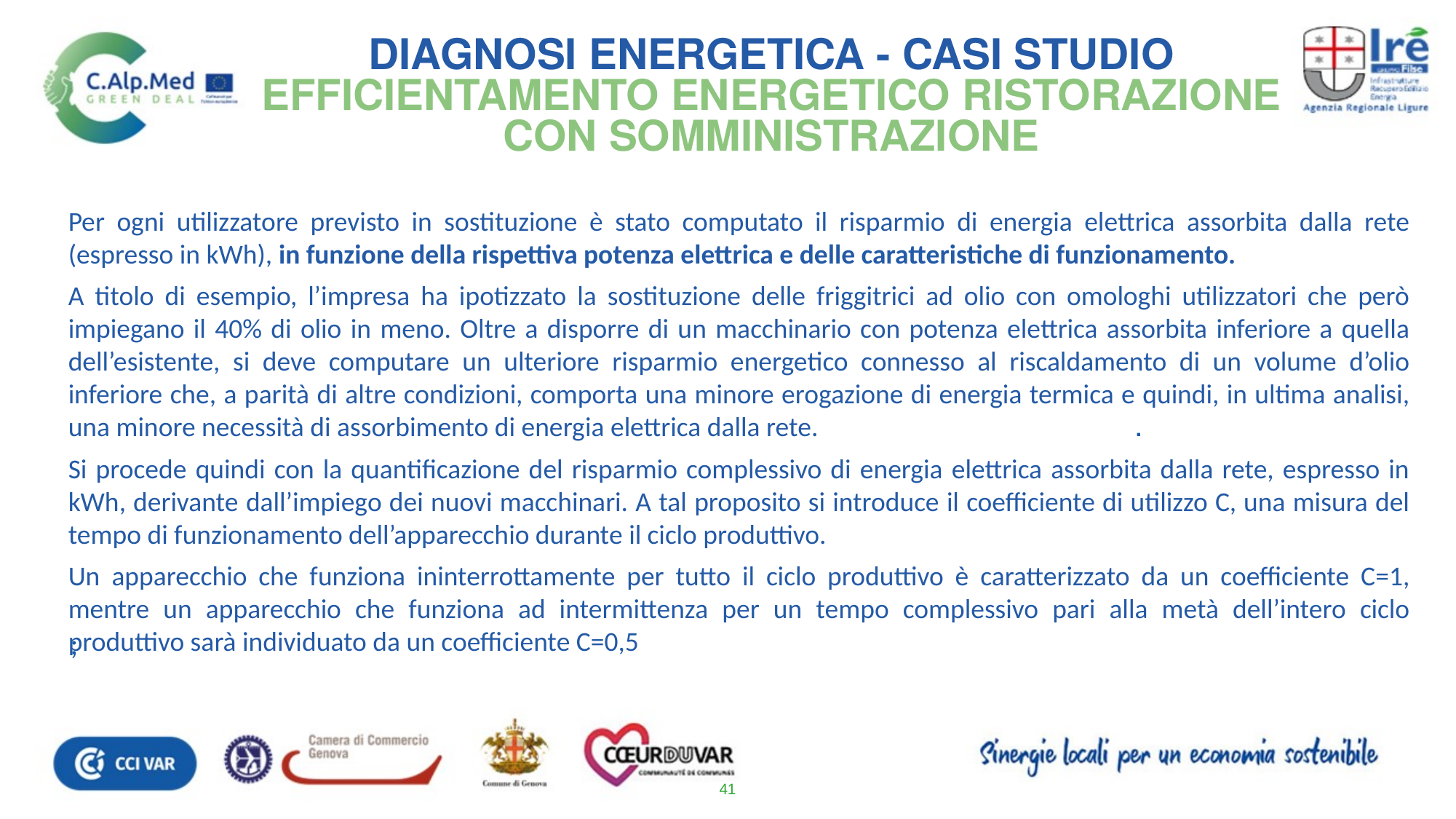

Diagnosi energetica - Casi studio
Efficientamento energetico ristorazione con somministrazione

Per ogni utilizzatore previsto in sostituzione è stato computato il risparmio di energia elettrica assorbita dalla rete (espresso in kWh), in funzione della rispettiva potenza elettrica e delle caratteristiche di funzionamento.
A titolo di esempio, l’impresa ha ipotizzato la sostituzione delle friggitrici ad olio con omologhi utilizzatori che però impiegano il 40% di olio in meno. Oltre a disporre di un macchinario con potenza elettrica assorbita inferiore a quella dell’esistente, si deve computare un ulteriore risparmio energetico connesso al riscaldamento di un volume d’olio inferiore che, a parità di altre condizioni, comporta una minore erogazione di energia termica e quindi, in ultima analisi, una minore necessità di assorbimento di energia elettrica dalla rete.
Si procede quindi con la quantificazione del risparmio complessivo di energia elettrica assorbita dalla rete, espresso in kWh, derivante dall’impiego dei nuovi macchinari. A tal proposito si introduce il coefficiente di utilizzo C, una misura del tempo di funzionamento dell’apparecchio durante il ciclo produttivo.
Un apparecchio che funziona ininterrottamente per tutto il ciclo produttivo è caratterizzato da un coefficiente C=1, mentre un apparecchio che funziona ad intermittenza per un tempo complessivo pari alla metà dell’intero ciclo produttivo sarà individuato da un coefficiente C=0,5
.

;
41